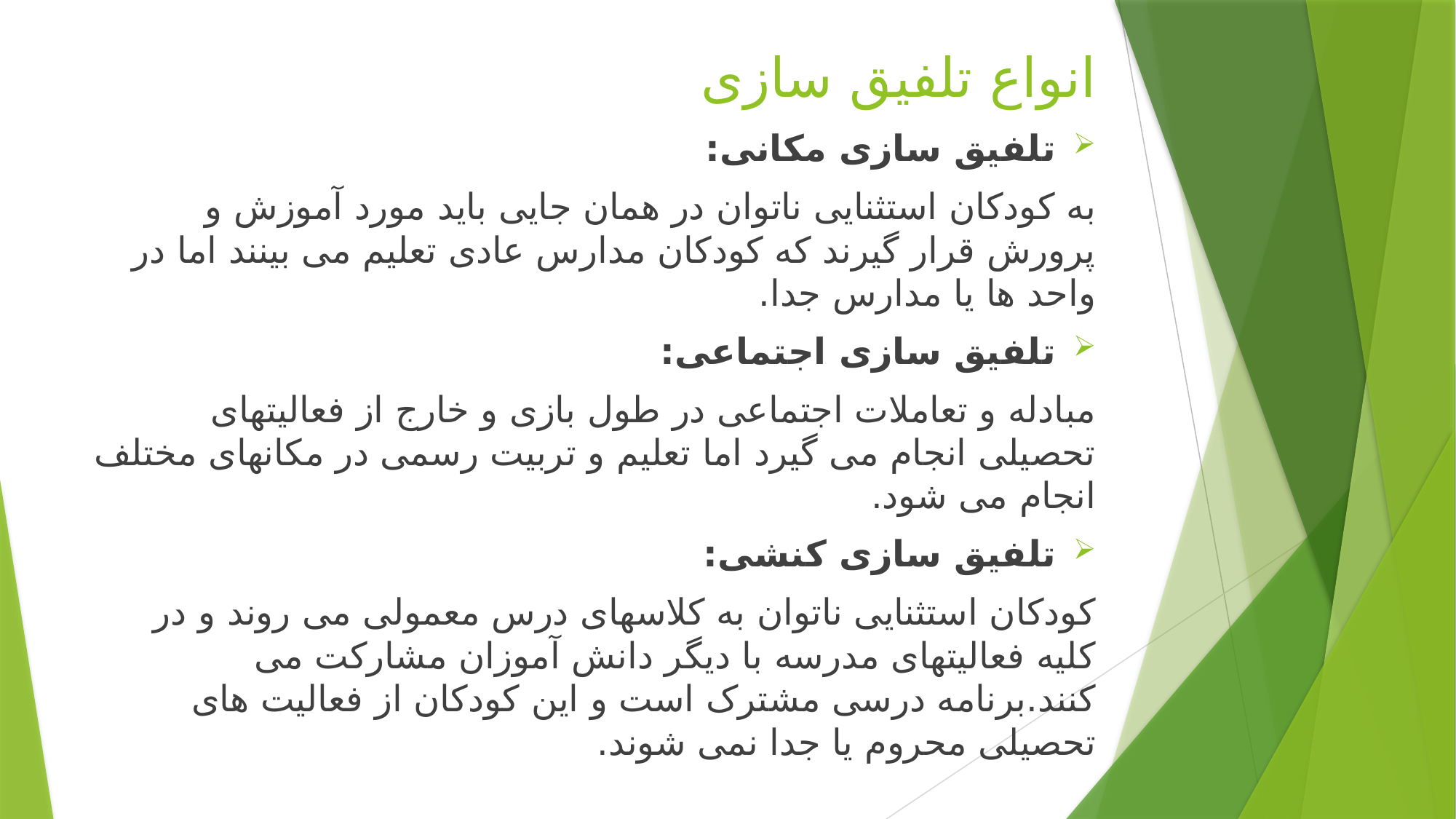

# انواع تلفیق سازی
تلفیق سازی مکانی:
به کودکان استثنایی ناتوان در همان جایی باید مورد آموزش و پرورش قرار گیرند که کودکان مدارس عادی تعلیم می بینند اما در واحد ها یا مدارس جدا.
تلفیق سازی اجتماعی:
مبادله و تعاملات اجتماعی در طول بازی و خارج از فعالیتهای تحصیلی انجام می گیرد اما تعلیم و تربیت رسمی در مکانهای مختلف انجام می شود.
تلفیق سازی کنشی:
کودکان استثنایی ناتوان به کلاسهای درس معمولی می روند و در کلیه فعالیتهای مدرسه با دیگر دانش آموزان مشارکت می کنند.برنامه درسی مشترک است و این کودکان از فعالیت های تحصیلی محروم یا جدا نمی شوند.